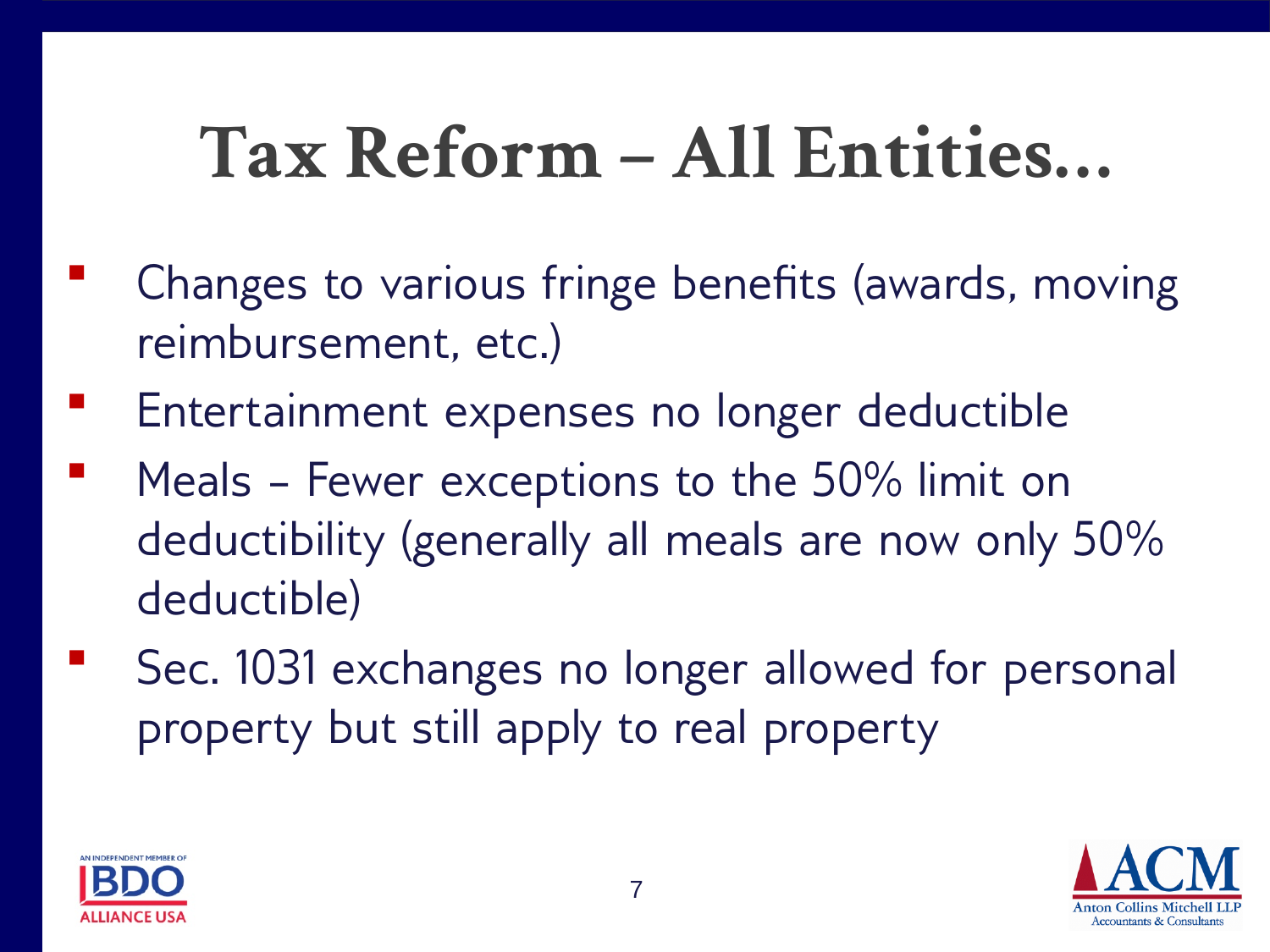

# Tax Reform – All Entities…
Changes to various fringe benefits (awards, moving reimbursement, etc.)
Entertainment expenses no longer deductible
Meals – Fewer exceptions to the 50% limit on deductibility (generally all meals are now only 50% deductible)
Sec. 1031 exchanges no longer allowed for personal property but still apply to real property
7